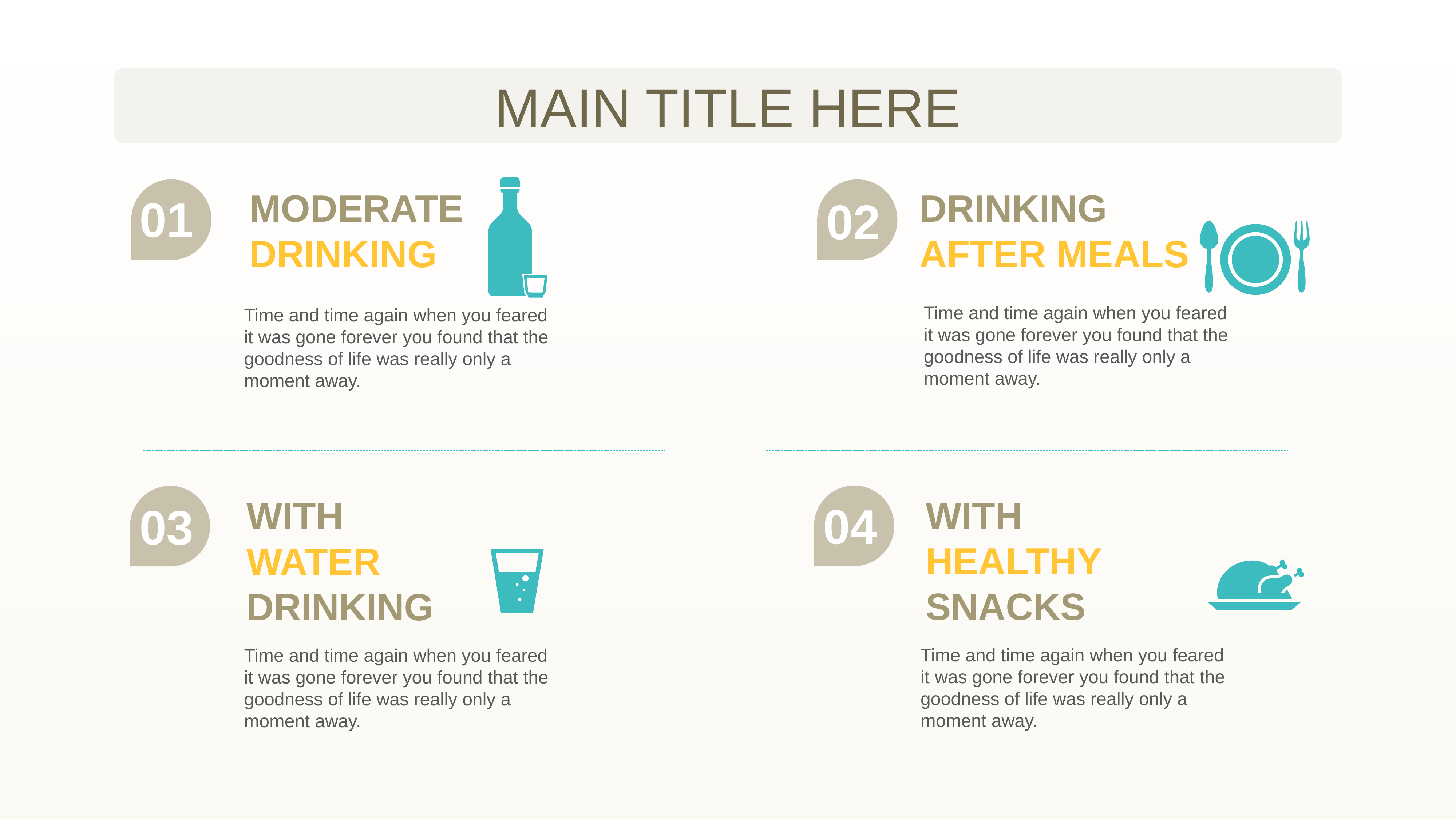

MAIN TITLE HERE

MODERATE
DRINKING

01

Time and time again when you feared it was gone forever you found that the goodness of life was really only a moment away.
DRINKING
AFTER MEALS

02

Time and time again when you feared it was gone forever you found that the goodness of life was really only a moment away.

WITH
HEALTHY
SNACKS
04

Time and time again when you feared it was gone forever you found that the goodness of life was really only a moment away.

WITH
WATER
DRINKING
03

Time and time again when you feared it was gone forever you found that the goodness of life was really only a moment away.